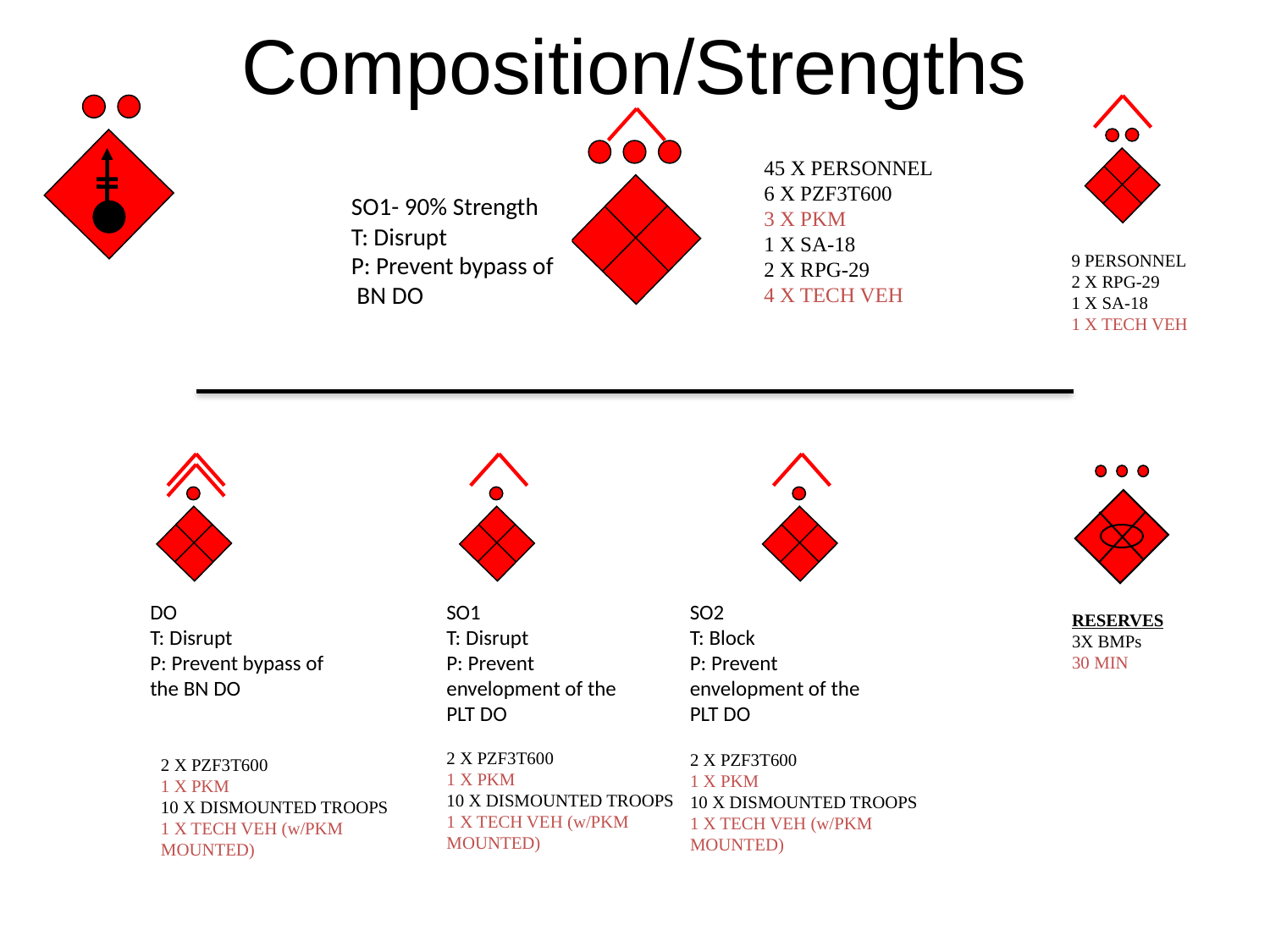

# Composition/Strengths

45 X PERSONNEL
6 X PZF3T600
3 X PKM
1 X SA-18
2 X RPG-29
4 X TECH VEH
SO1- 90% Strength
T: Disrupt
P: Prevent bypass of
 BN DO
9 PERSONNEL
2 X RPG-29
1 X SA-18
1 X TECH VEH
T: Disrupt
P: Prevent massing of CBT PWR on PLT DO

DO
T: Disrupt
P: Prevent bypass of the BN DO
SO1
T: Disrupt
P: Prevent envelopment of the PLT DO
SO2
T: Block
P: Prevent envelopment of the PLT DO
RESERVES
3X BMPs
30 MIN
2 X PZF3T600
1 X PKM
10 X DISMOUNTED TROOPS
1 X TECH VEH (w/PKM MOUNTED)
2 X PZF3T600
1 X PKM
10 X DISMOUNTED TROOPS
1 X TECH VEH (w/PKM MOUNTED)
2 X PZF3T600
1 X PKM
10 X DISMOUNTED TROOPS
1 X TECH VEH (w/PKM MOUNTED)

Company Reserves:
5 min